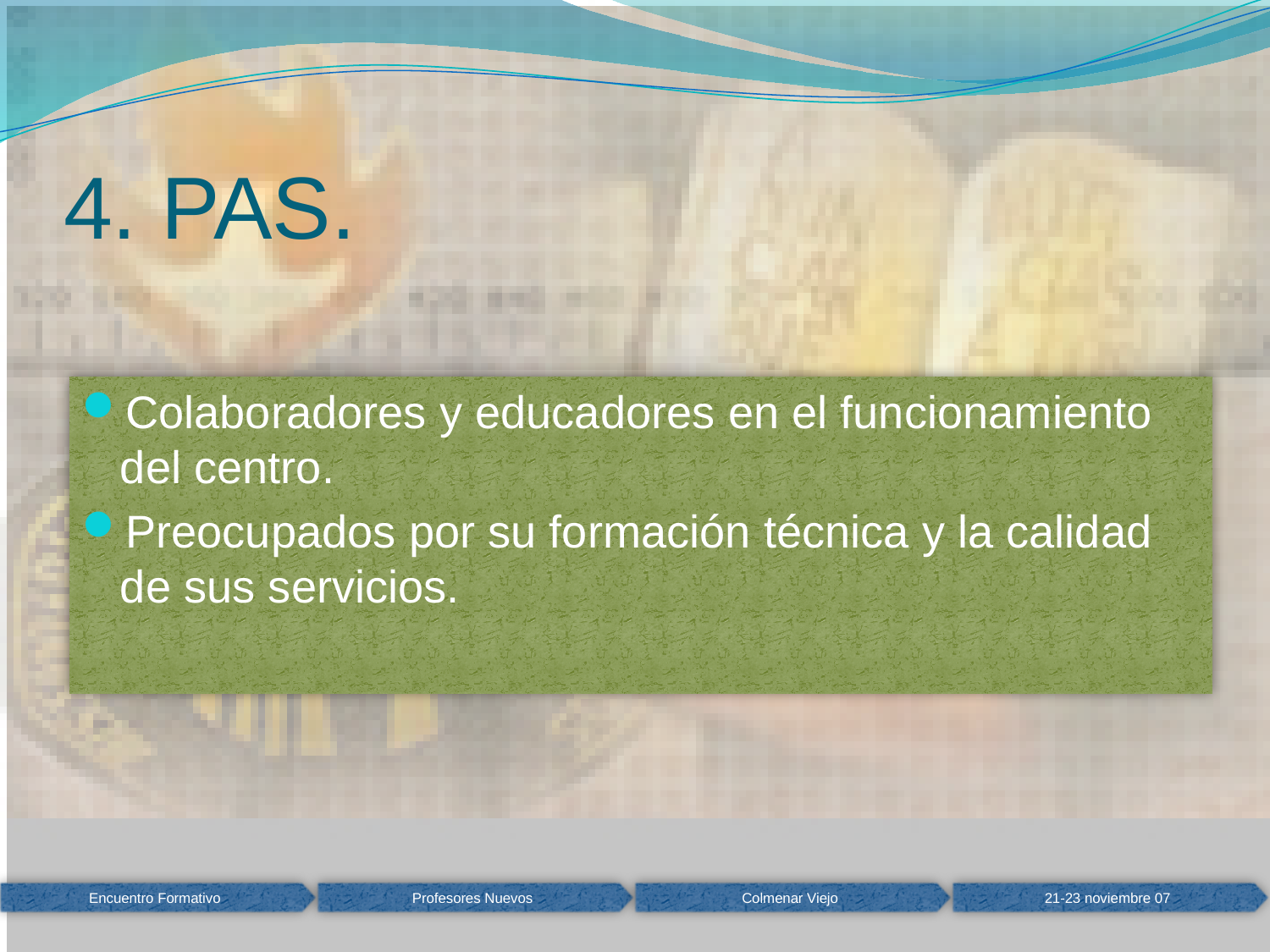

# 4. PAS.
Colaboradores y educadores en el funcionamiento del centro.
Preocupados por su formación técnica y la calidad de sus servicios.

21-23 noviembre 07
Encuentro Formativo
Profesores Nuevos
Colmenar Viejo